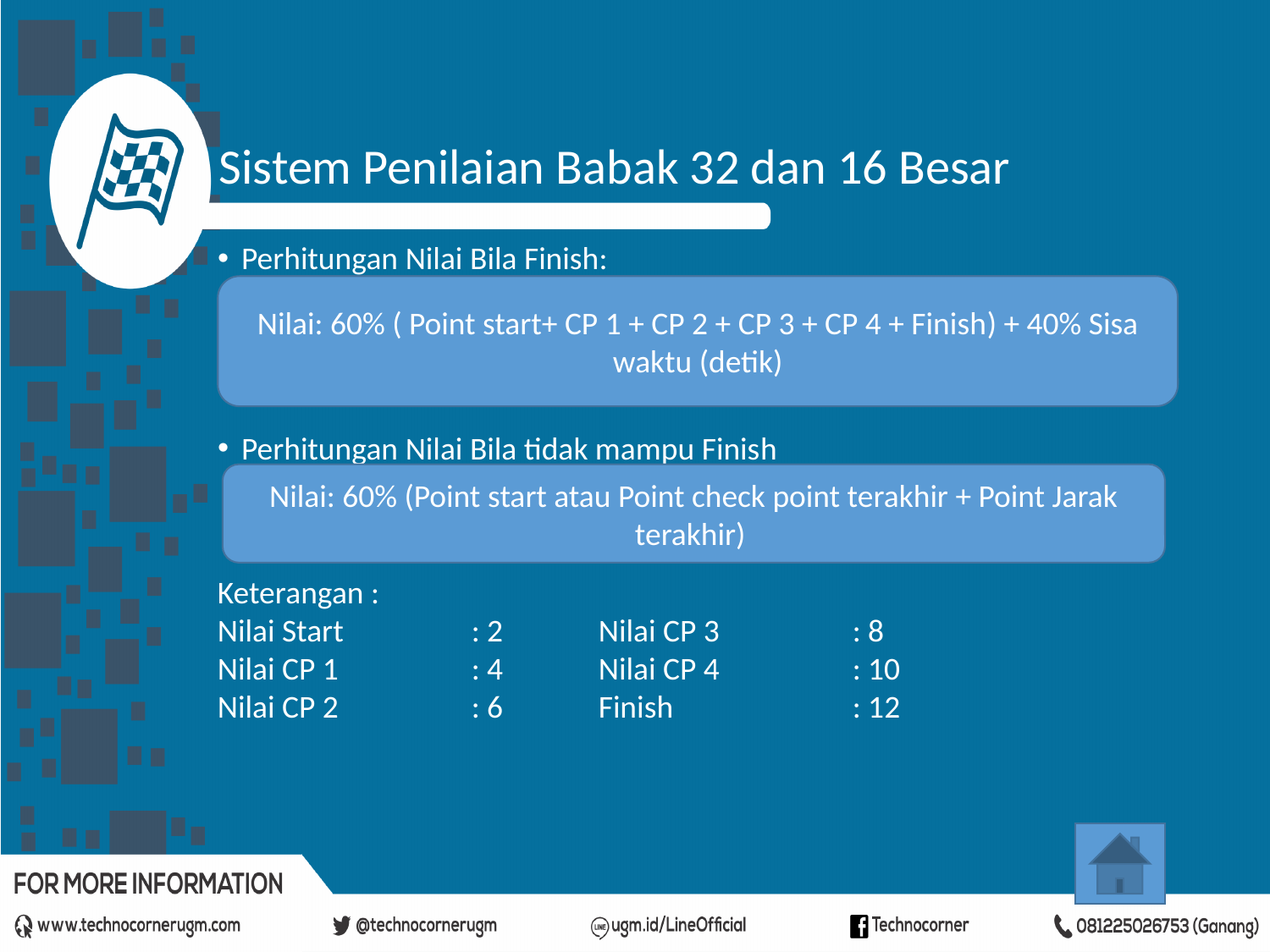

# Sistem Penilaian Babak 32 dan 16 Besar
Perhitungan Nilai Bila Finish:

Perhitungan Nilai Bila tidak mampu Finish

Nilai: 60% ( Point start+ CP 1 + CP 2 + CP 3 + CP 4 + Finish) + 40% Sisa waktu (detik)

Nilai: 60% (Point start atau Point check point terakhir + Point Jarak terakhir)

Keterangan :
Nilai Start		: 2	Nilai CP 3		: 8
Nilai CP 1		: 4 	Nilai CP 4 	: 10
Nilai CP 2		: 6 	Finish		: 12